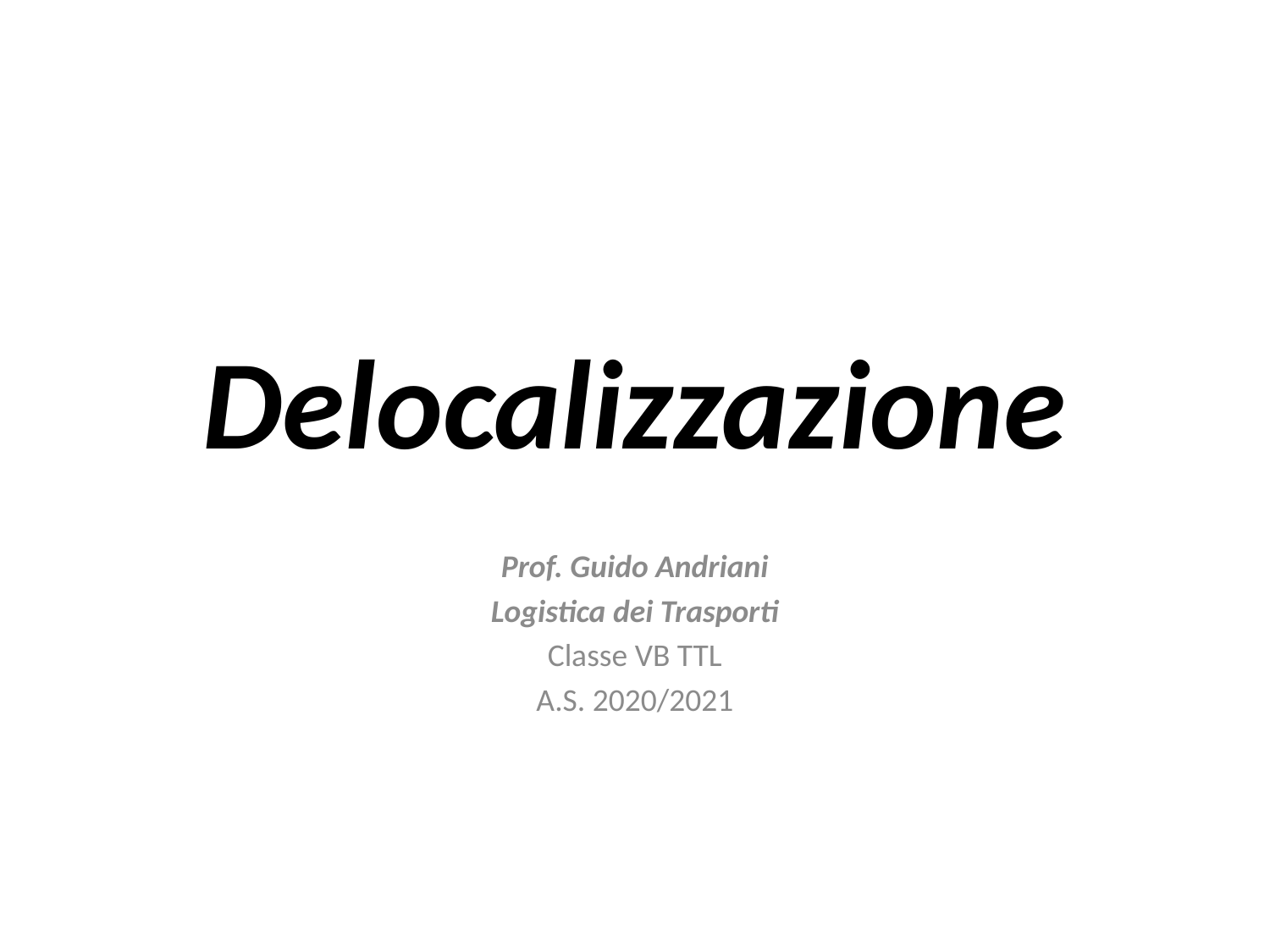

# Delocalizzazione
Prof. Guido Andriani
Logistica dei Trasporti
Classe VB TTL
A.S. 2020/2021